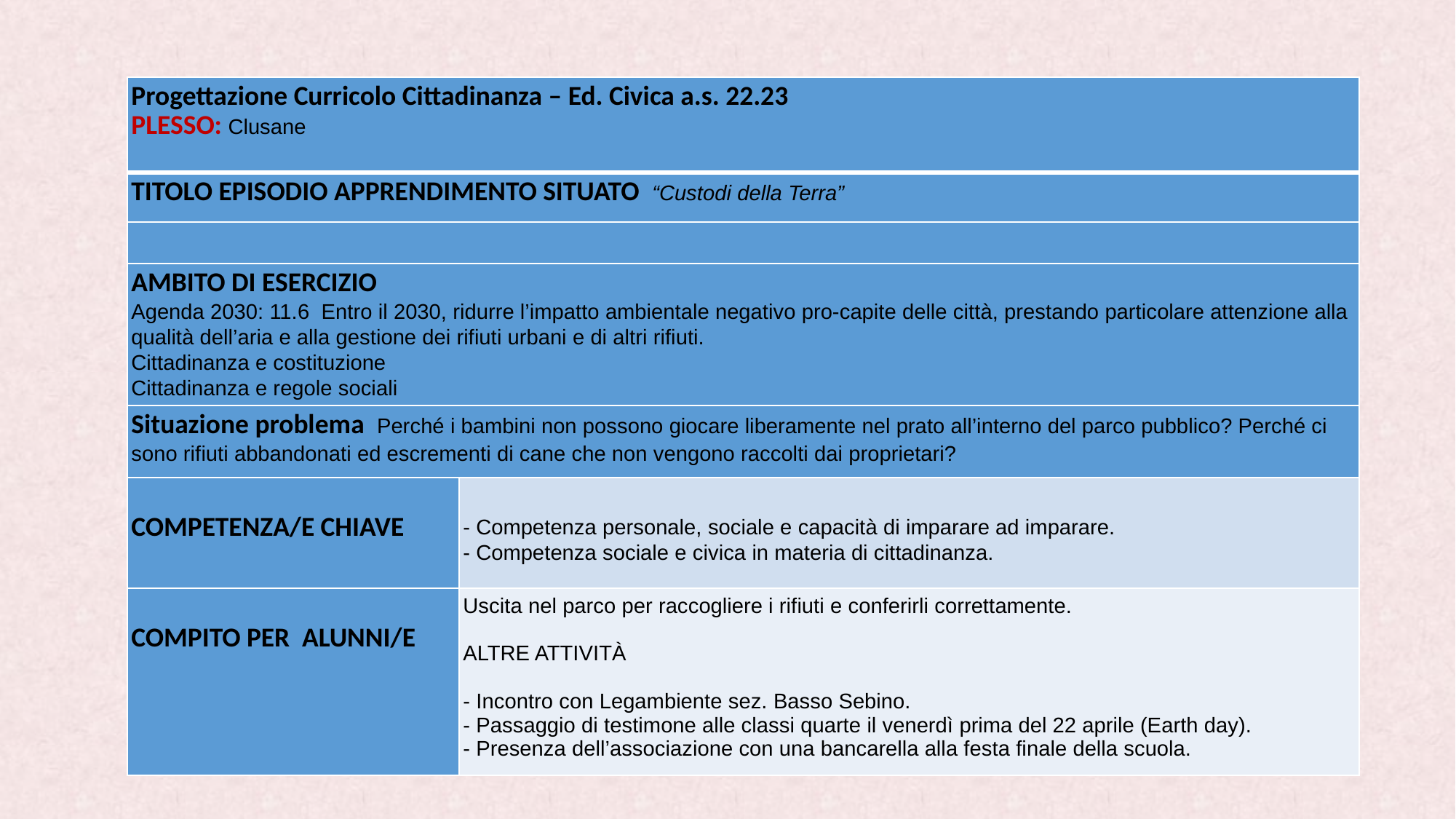

| Progettazione Curricolo Cittadinanza – Ed. Civica a.s. 22.23 PLESSO: Clusane |  |
| --- | --- |
| TITOLO EPISODIO APPRENDIMENTO SITUATO “Custodi della Terra” |  |
|  |  |
| AMBITO DI ESERCIZIO Agenda 2030: 11.6 Entro il 2030, ridurre l’impatto ambientale negativo pro-capite delle città, prestando particolare attenzione alla qualità dell’aria e alla gestione dei rifiuti urbani e di altri rifiuti. Cittadinanza e costituzione Cittadinanza e regole sociali |  |
| Situazione problema Perché i bambini non possono giocare liberamente nel prato all’interno del parco pubblico? Perché ci sono rifiuti abbandonati ed escrementi di cane che non vengono raccolti dai proprietari? |  |
| COMPETENZA/E CHIAVE | - Competenza personale, sociale e capacità di imparare ad imparare. - Competenza sociale e civica in materia di cittadinanza. |
| COMPITO PER ALUNNI/E | Uscita nel parco per raccogliere i rifiuti e conferirli correttamente. ALTRE ATTIVITÀ - Incontro con Legambiente sez. Basso Sebino. - Passaggio di testimone alle classi quarte il venerdì prima del 22 aprile (Earth day). - Presenza dell’associazione con una bancarella alla festa finale della scuola. |